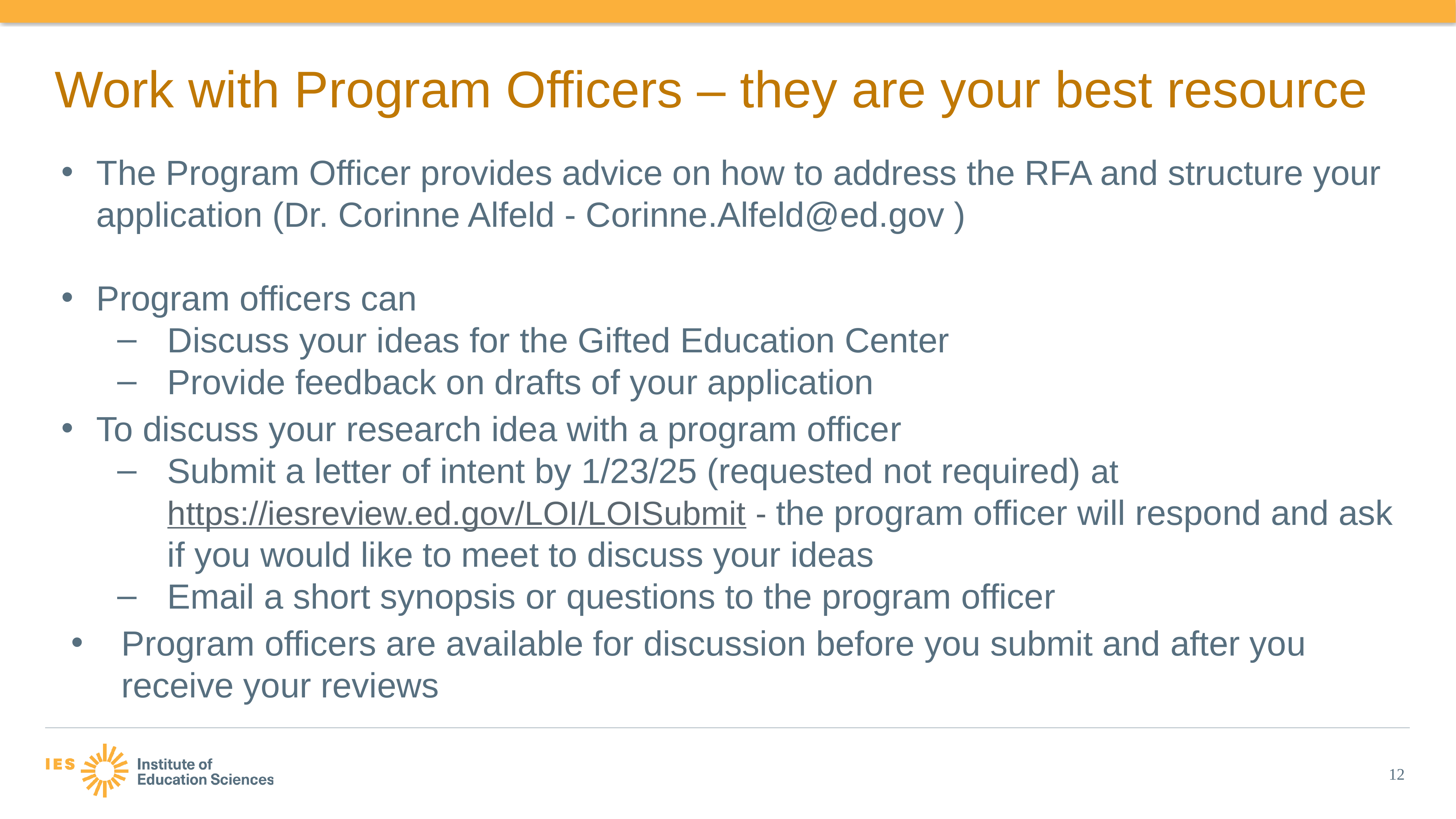

# Work with Program Officers – they are your best resource
The Program Officer provides advice on how to address the RFA and structure your application (Dr. Corinne Alfeld - Corinne.Alfeld@ed.gov )

Program officers can
Discuss your ideas for the Gifted Education Center
Provide feedback on drafts of your application
To discuss your research idea with a program officer
Submit a letter of intent by 1/23/25 (requested not required) at https://iesreview.ed.gov/LOI/LOISubmit - the program officer will respond and ask if you would like to meet to discuss your ideas
Email a short synopsis or questions to the program officer
Program officers are available for discussion before you submit and after you receive your reviews

12